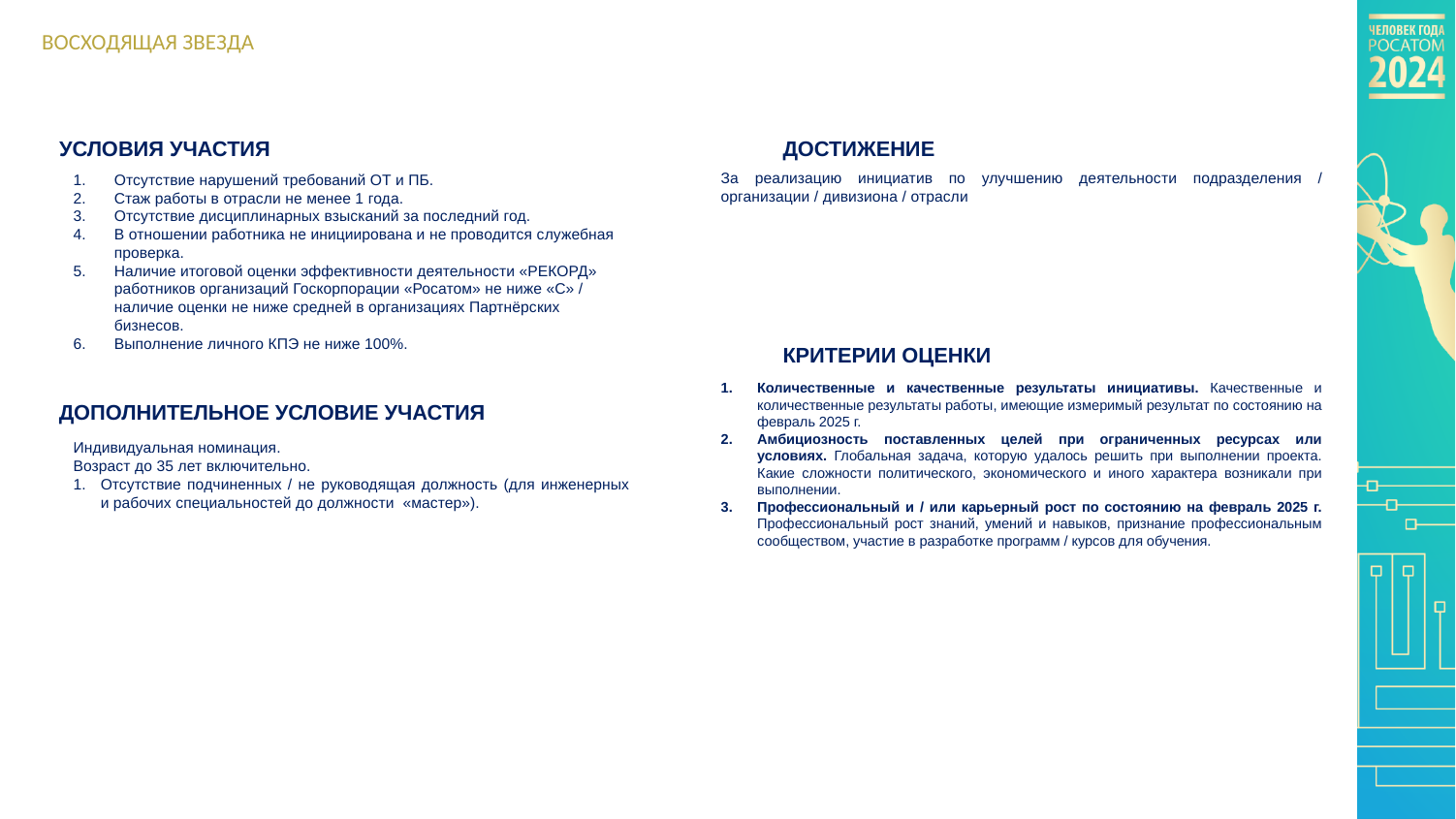

ВОСХОДЯЩАЯ ЗВЕЗДА
ДОСТИЖЕНИЕ
УСЛОВИЯ УЧАСТИЯ
За реализацию инициатив по улучшению деятельности подразделения / организации / дивизиона / отрасли
Отсутствие нарушений требований ОТ и ПБ.
Стаж работы в отрасли не менее 1 года.
Отсутствие дисциплинарных взысканий за последний год.
В отношении работника не инициирована и не проводится служебная проверка.
Наличие итоговой оценки эффективности деятельности «РЕКОРД» работников организаций Госкорпорации «Росатом» не ниже «С» / наличие оценки не ниже средней в организациях Партнёрских бизнесов.
Выполнение личного КПЭ не ниже 100%.
КРИТЕРИИ ОЦЕНКИ
Количественные и качественные результаты инициативы. Качественные и количественные результаты работы, имеющие измеримый результат по состоянию на февраль 2025 г.
Амбициозность поставленных целей при ограниченных ресурсах или условиях. Глобальная задача, которую удалось решить при выполнении проекта. Какие сложности политического, экономического и иного характера возникали при выполнении.
Профессиональный и / или карьерный рост по состоянию на февраль 2025 г. Профессиональный рост знаний, умений и навыков, признание профессиональным сообществом, участие в разработке программ / курсов для обучения.
ДОПОЛНИТЕЛЬНОЕ УСЛОВИЕ УЧАСТИЯ
Индивидуальная номинация.
Возраст до 35 лет включительно.
Отсутствие подчиненных / не руководящая должность (для инженерных и рабочих специальностей до должности  «мастер»).